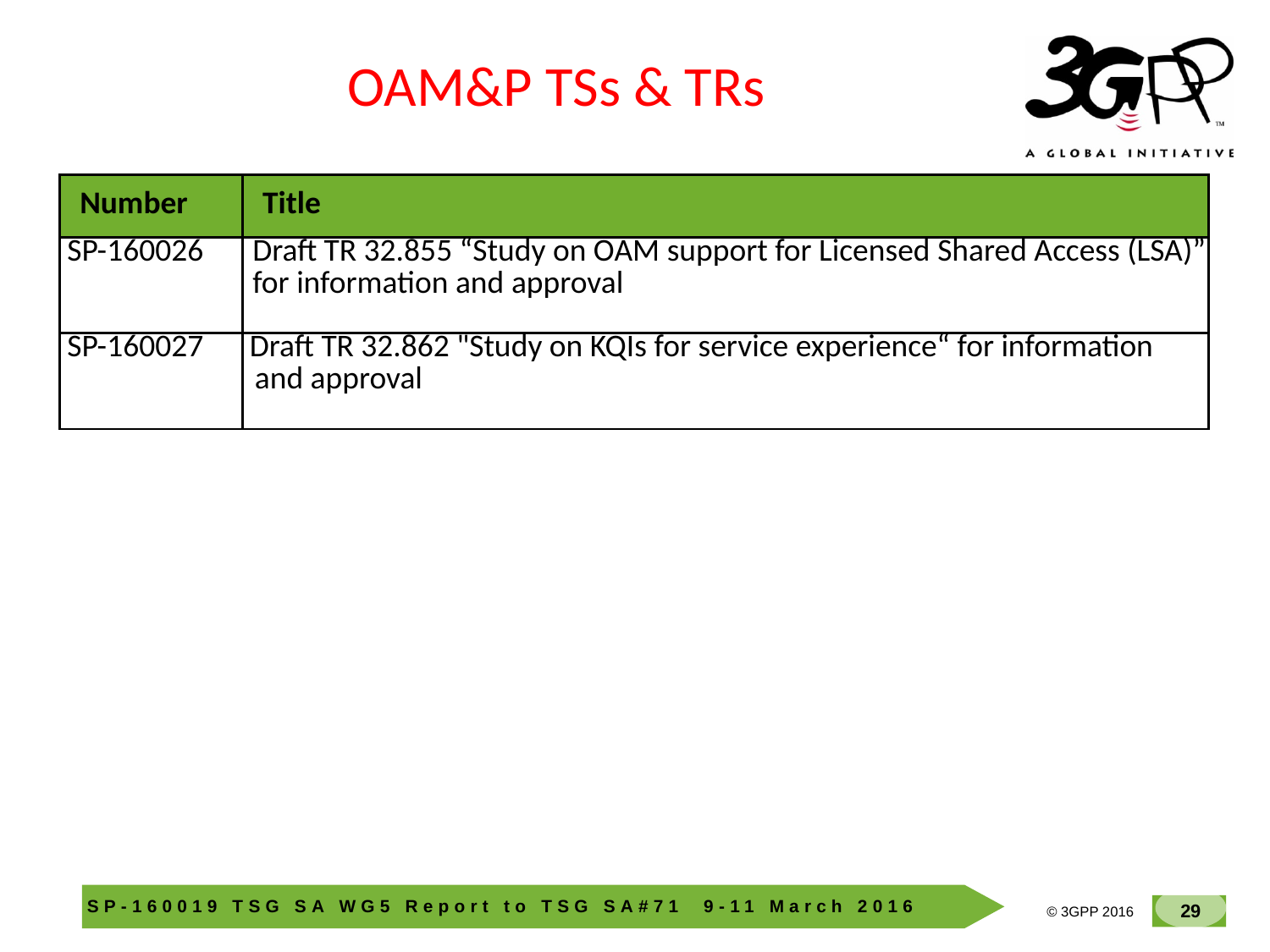

OAM&P TSs & TRs
| Number | Title |
| --- | --- |
| SP-160026 | Draft TR 32.855 “Study on OAM support for Licensed Shared Access (LSA)” for information and approval |
| SP-160027 | Draft TR 32.862 "Study on KQIs for service experience“ for information and approval |